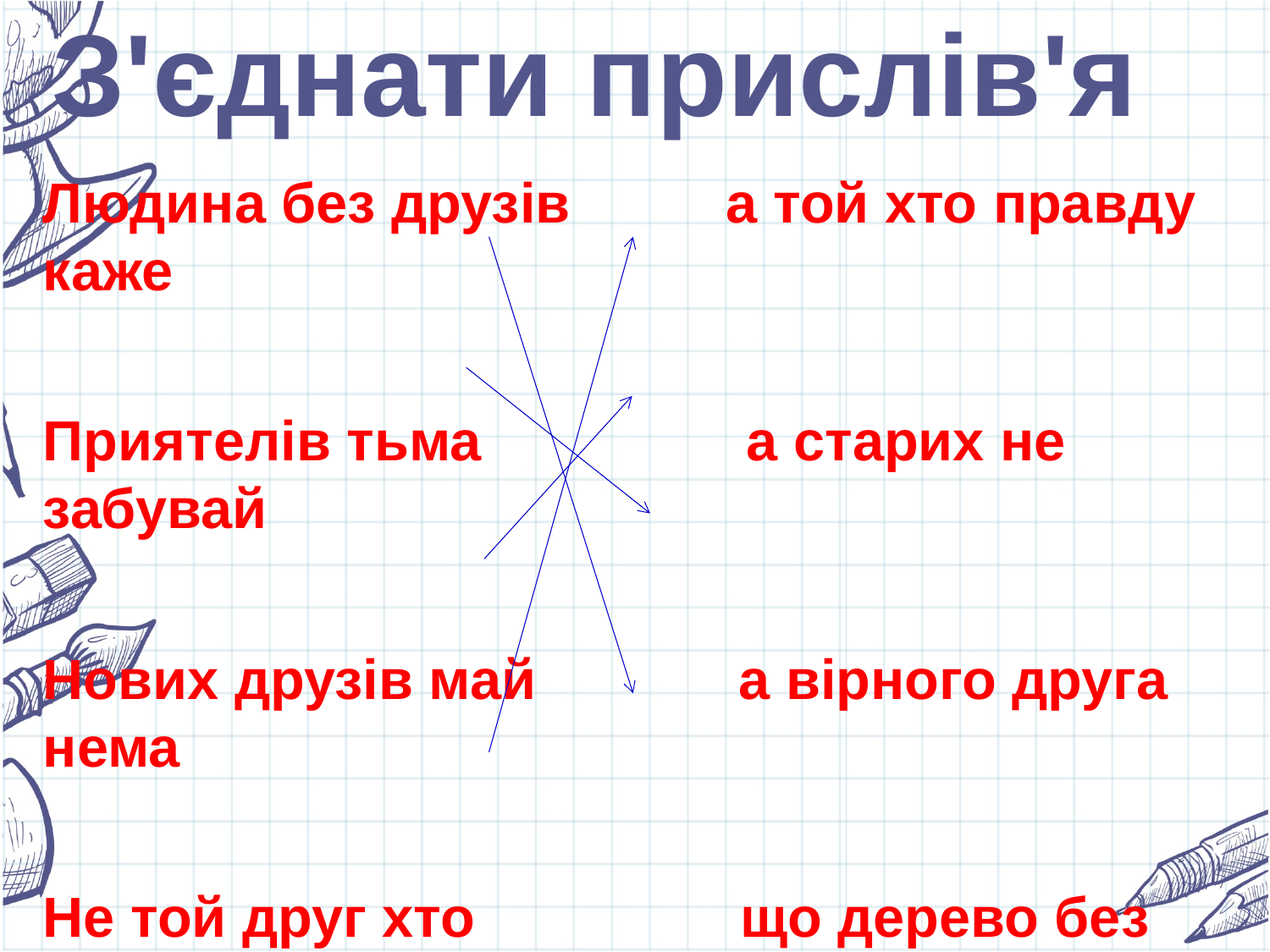

# З'єднати прислів'я
Людина без друзів          а той хто правду каже

Приятелів тьма                 а старих не забувай

Нових друзів май             а вірного друга нема

Не той друг хто                 що дерево без коріння
медом маже